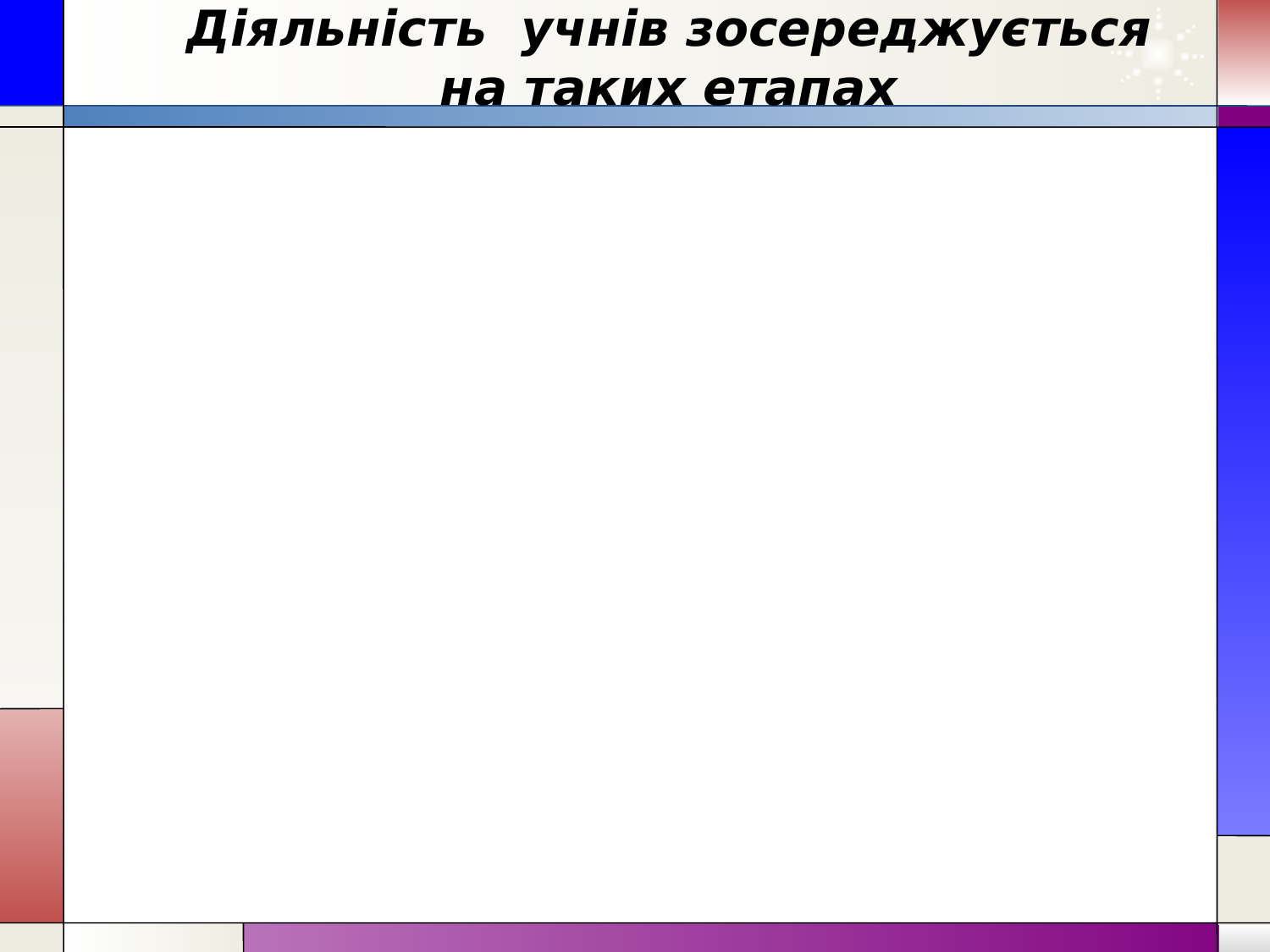

# Діяльність  учнів зосереджується на таких етапах